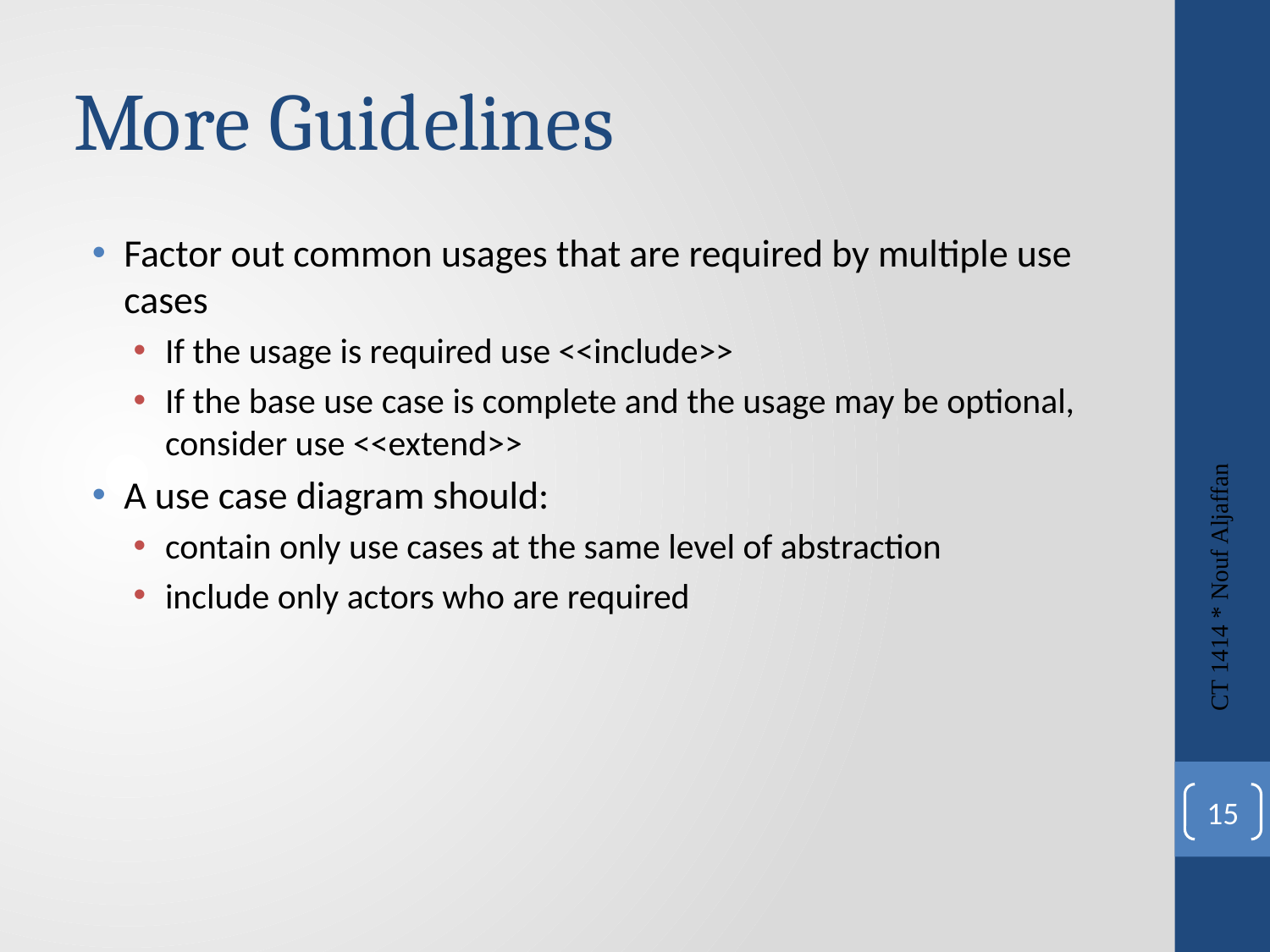

# More Guidelines
Factor out common usages that are required by multiple use cases
If the usage is required use <<include>>
If the base use case is complete and the usage may be optional, consider use <<extend>>
A use case diagram should:
contain only use cases at the same level of abstraction
include only actors who are required
CT 1414 * Nouf Aljaffan
15